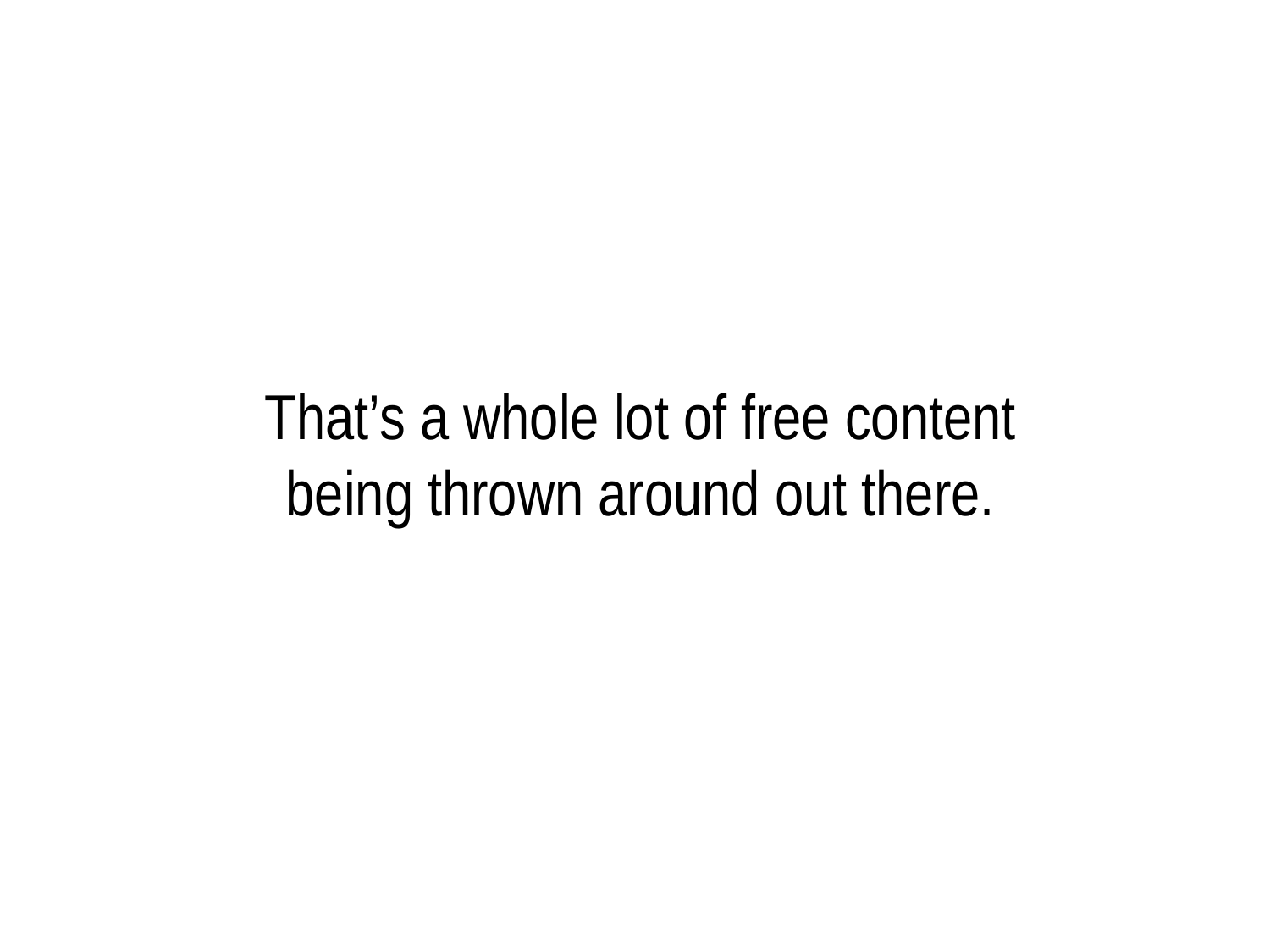

That’s a whole lot of free content
being thrown around out there.